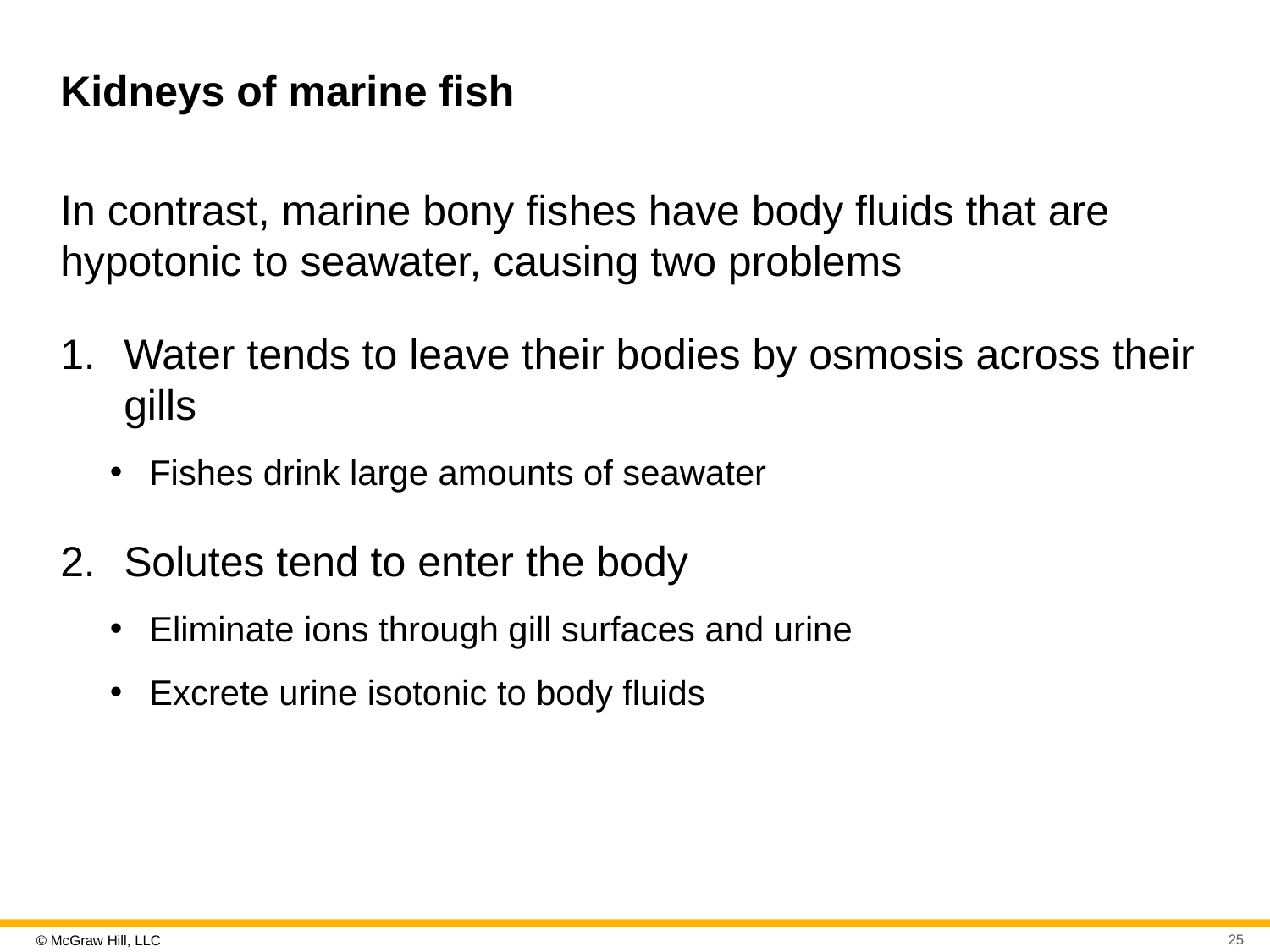

# Kidneys of marine fish
In contrast, marine bony fishes have body fluids that are hypotonic to seawater, causing two problems
Water tends to leave their bodies by osmosis across their gills
Fishes drink large amounts of seawater
Solutes tend to enter the body
Eliminate ions through gill surfaces and urine
Excrete urine isotonic to body fluids
25